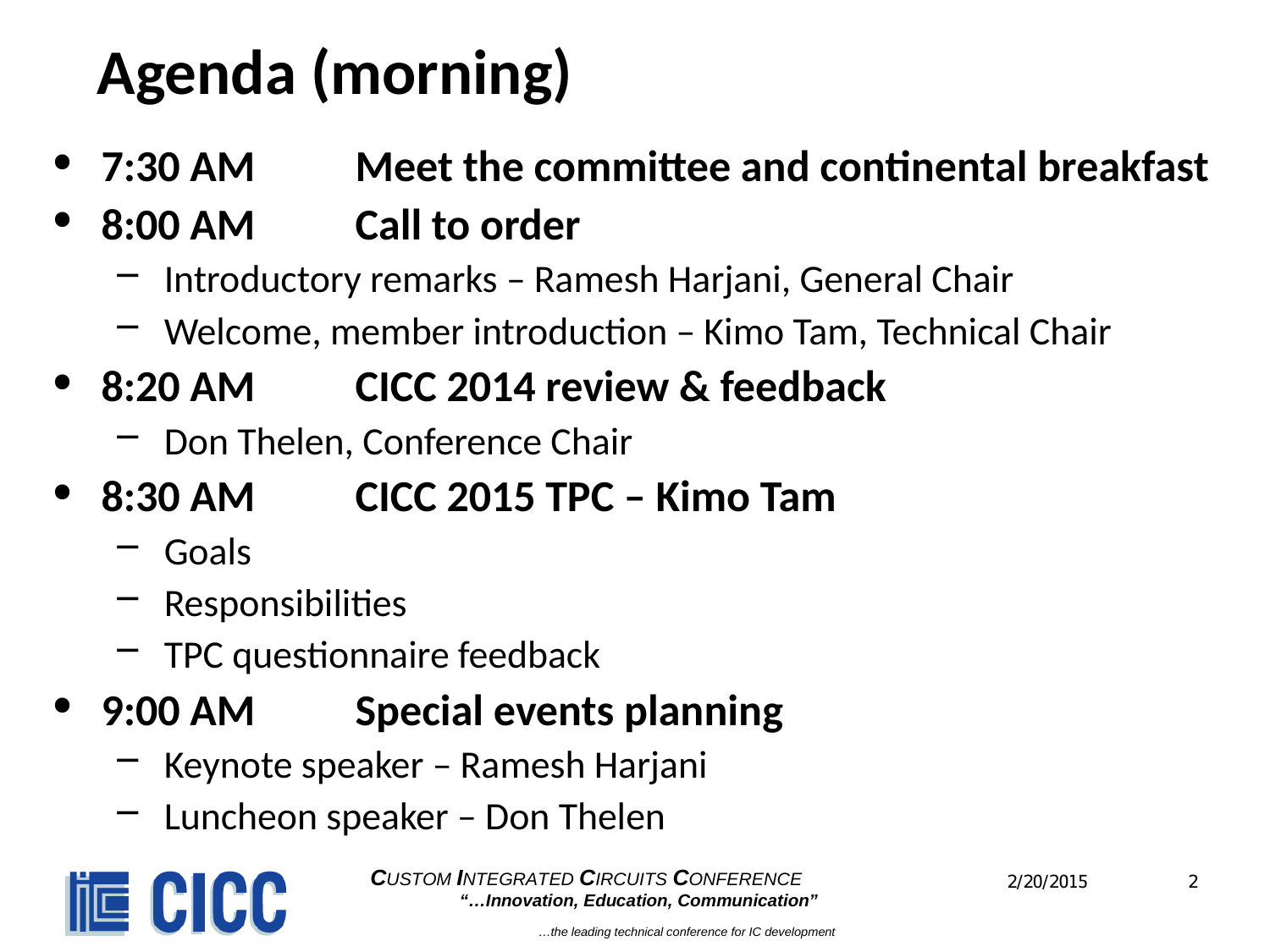

# Agenda (morning)
7:30 AM	Meet the committee and continental breakfast
8:00 AM	Call to order
Introductory remarks – Ramesh Harjani, General Chair
Welcome, member introduction – Kimo Tam, Technical Chair
8:20 AM	CICC 2014 review & feedback
Don Thelen, Conference Chair
8:30 AM	CICC 2015 TPC – Kimo Tam
Goals
Responsibilities
TPC questionnaire feedback
9:00 AM	Special events planning
Keynote speaker – Ramesh Harjani
Luncheon speaker – Don Thelen